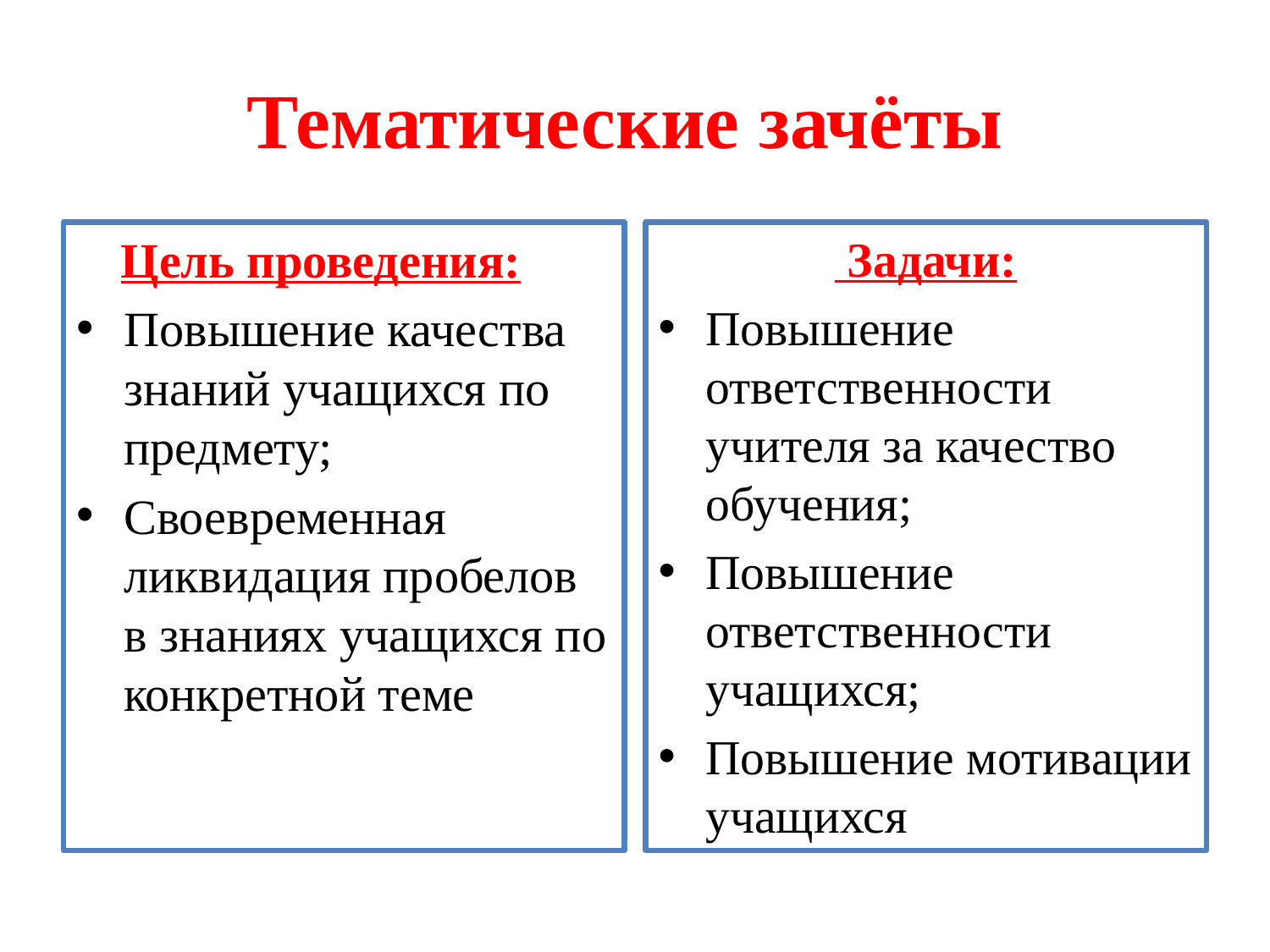

# Тематические зачёты
    Цель проведения:
Повышение качества знаний учащихся по предмету;
Своевременная ликвидация пробелов в знаниях учащихся по конкретной теме
 Задачи:
Повышение ответственности учителя за качество обучения;
Повышение  ответственности учащихся;
Повышение мотивации учащихся